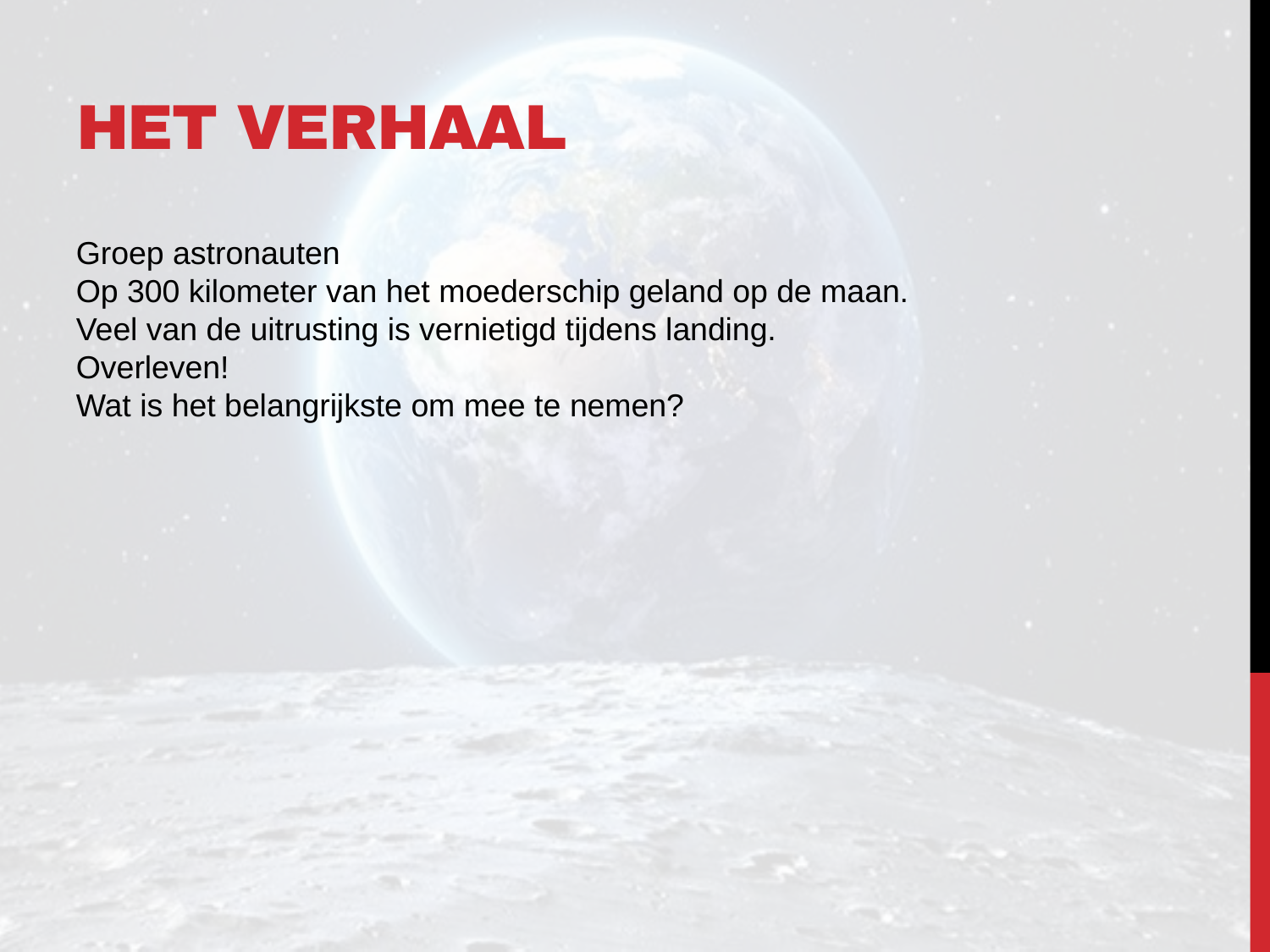

# Het verhaal
Groep astronauten
Op 300 kilometer van het moederschip geland op de maan.
Veel van de uitrusting is vernietigd tijdens landing.
Overleven!
Wat is het belangrijkste om mee te nemen?